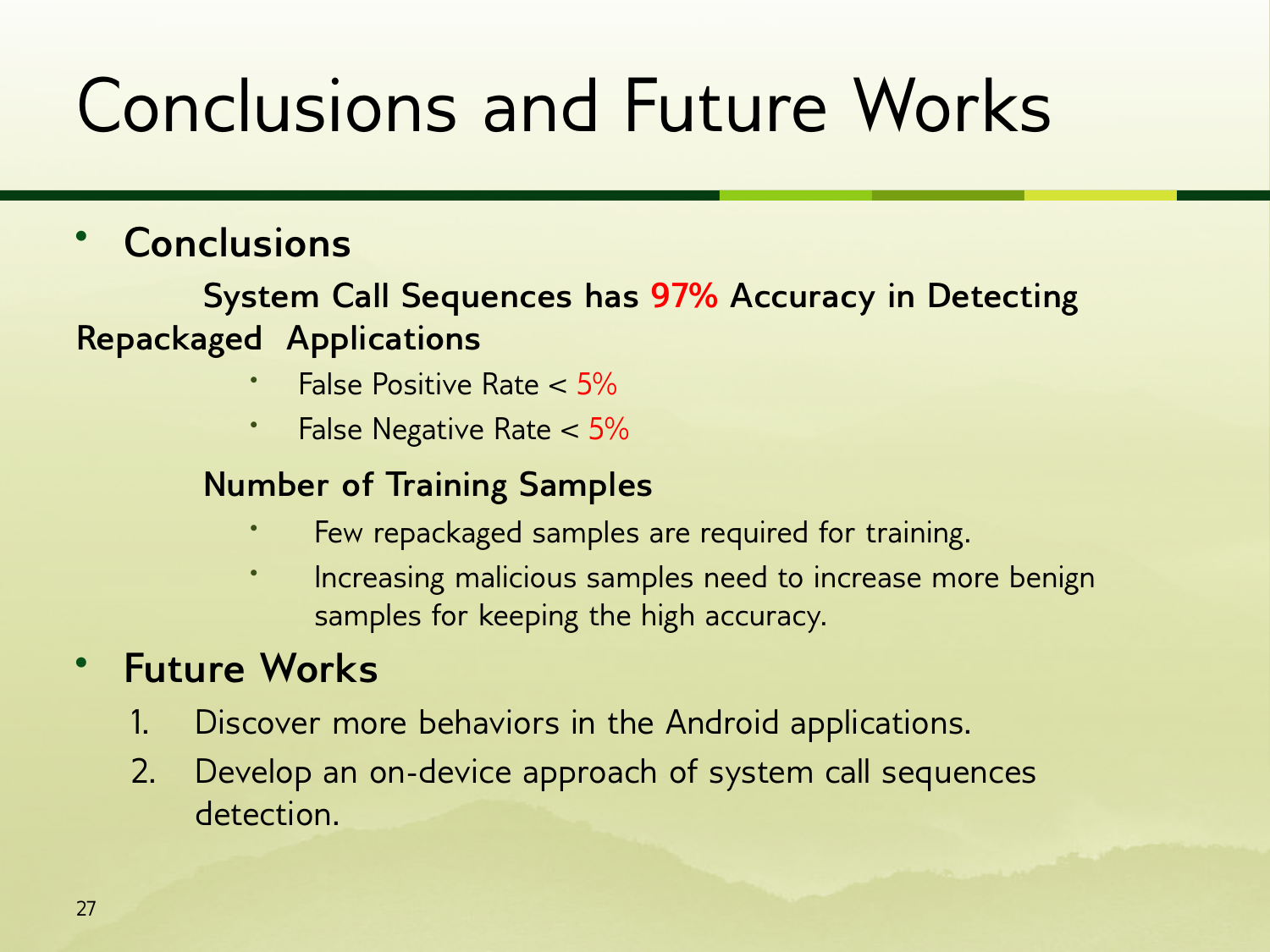

# Conclusions and Future Works
Conclusions
	System Call Sequences has 97% Accuracy in Detecting 	Repackaged  Applications
False Positive Rate < 5%
False Negative Rate < 5%
	Number of Training Samples
Few repackaged samples are required for training.
Increasing malicious samples need to increase more benign samples for keeping the high accuracy.
Future Works
Discover more behaviors in the Android applications.
Develop an on-device approach of system call sequences detection.
27